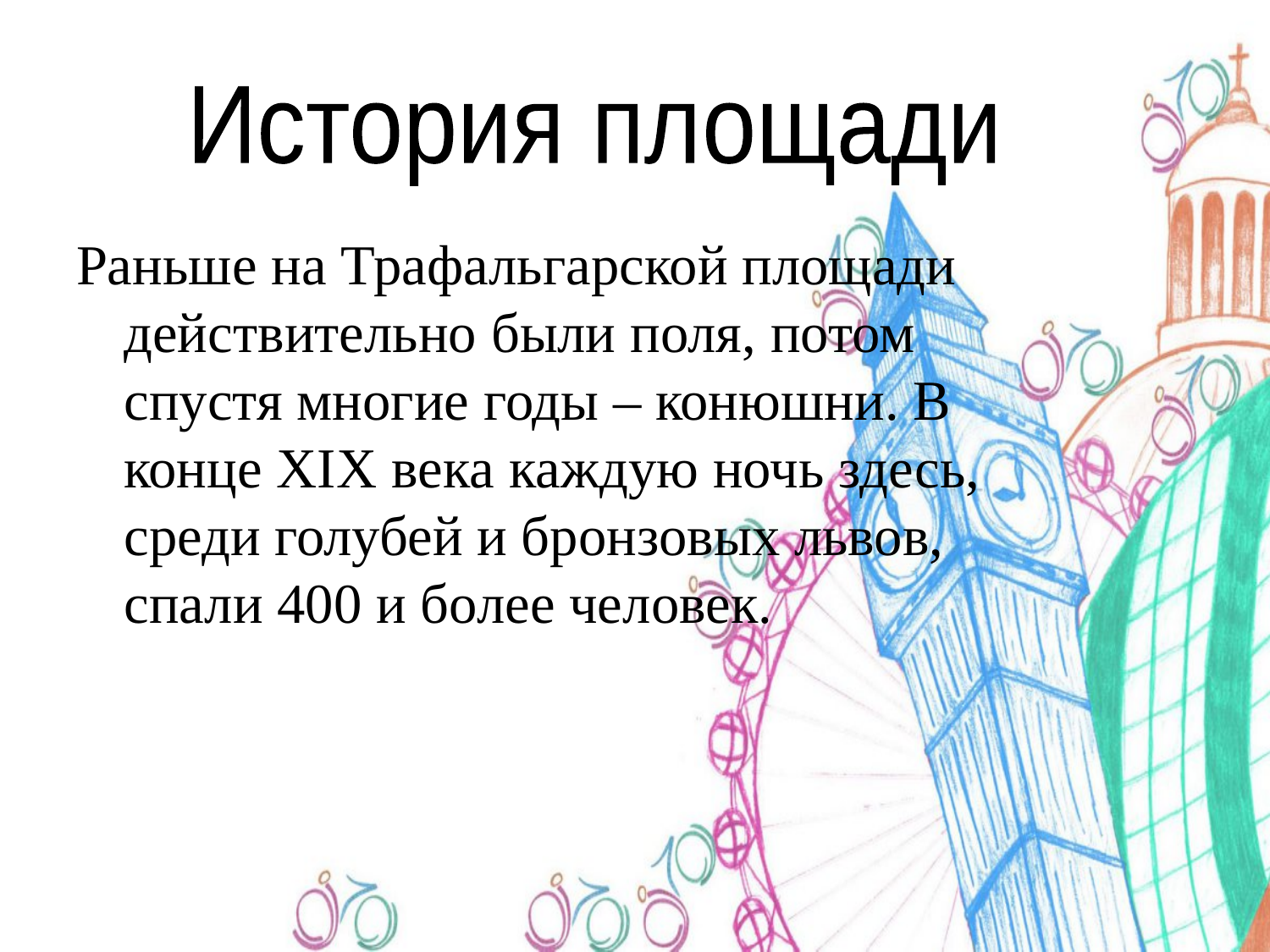

История площади
Раньше на Трафальгарской площади действительно были поля, потом спустя многие годы – конюшни. В конце XIX века каждую ночь здесь, среди голубей и бронзовых львов, спали 400 и более человек.